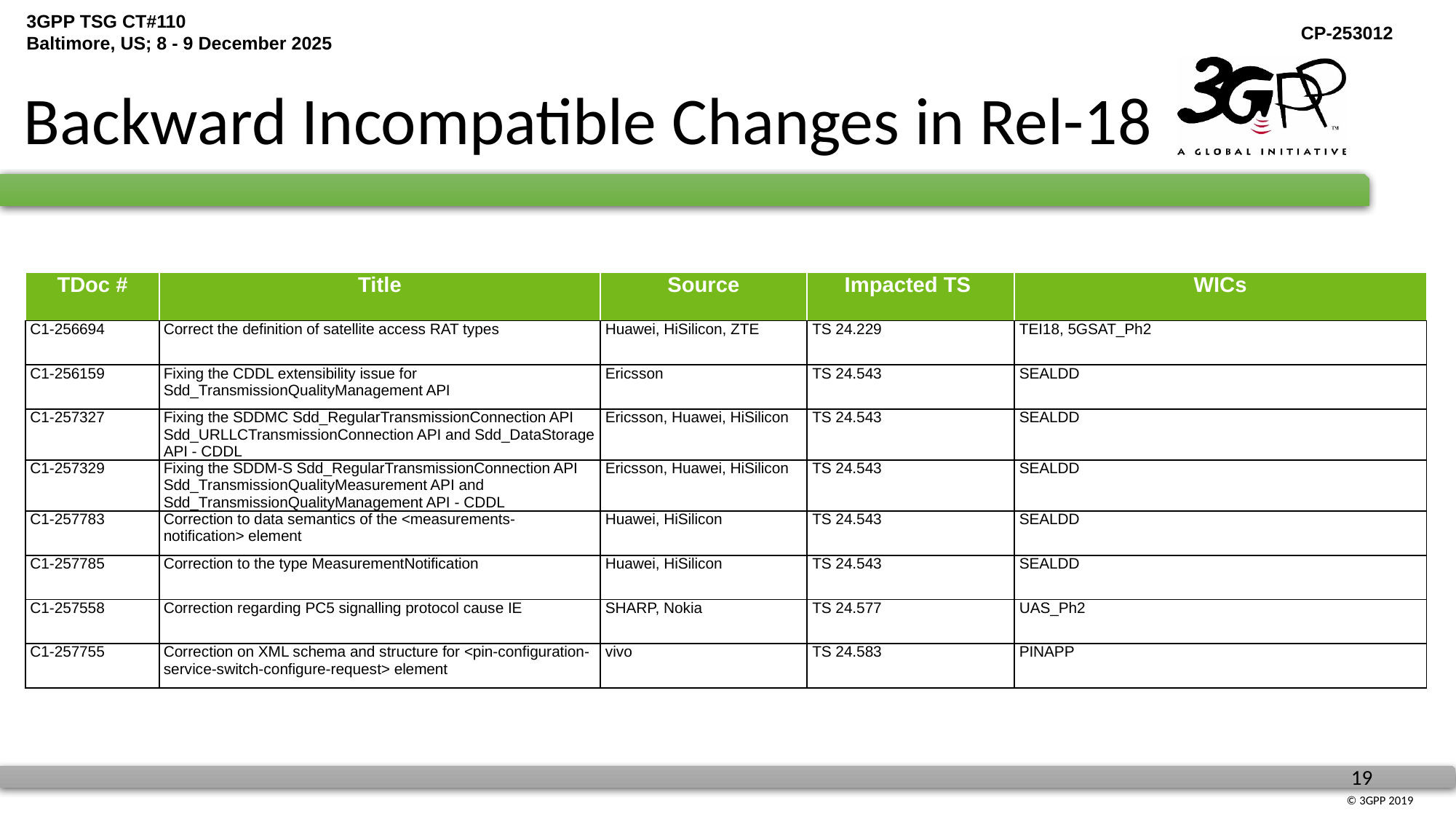

# Backward Incompatible Changes in Rel-18
| TDoc # | Title | Source | Impacted TS | WICs |
| --- | --- | --- | --- | --- |
| C1-256694 | Correct the definition of satellite access RAT types | Huawei, HiSilicon, ZTE | TS 24.229 | TEI18, 5GSAT\_Ph2 |
| C1-256159 | Fixing the CDDL extensibility issue for Sdd\_TransmissionQualityManagement API | Ericsson | TS 24.543 | SEALDD |
| C1-257327 | Fixing the SDDMC Sdd\_RegularTransmissionConnection API Sdd\_URLLCTransmissionConnection API and Sdd\_DataStorage API - CDDL | Ericsson, Huawei, HiSilicon | TS 24.543 | SEALDD |
| C1-257329 | Fixing the SDDM-S Sdd\_RegularTransmissionConnection API Sdd\_TransmissionQualityMeasurement API and Sdd\_TransmissionQualityManagement API - CDDL | Ericsson, Huawei, HiSilicon | TS 24.543 | SEALDD |
| C1-257783 | Correction to data semantics of the <measurements-notification> element | Huawei, HiSilicon | TS 24.543 | SEALDD |
| C1-257785 | Correction to the type MeasurementNotification | Huawei, HiSilicon | TS 24.543 | SEALDD |
| C1-257558 | Correction regarding PC5 signalling protocol cause IE | SHARP, Nokia | TS 24.577 | UAS\_Ph2 |
| C1-257755 | Correction on XML schema and structure for <pin-configuration-service-switch-configure-request> element | vivo | TS 24.583 | PINAPP |